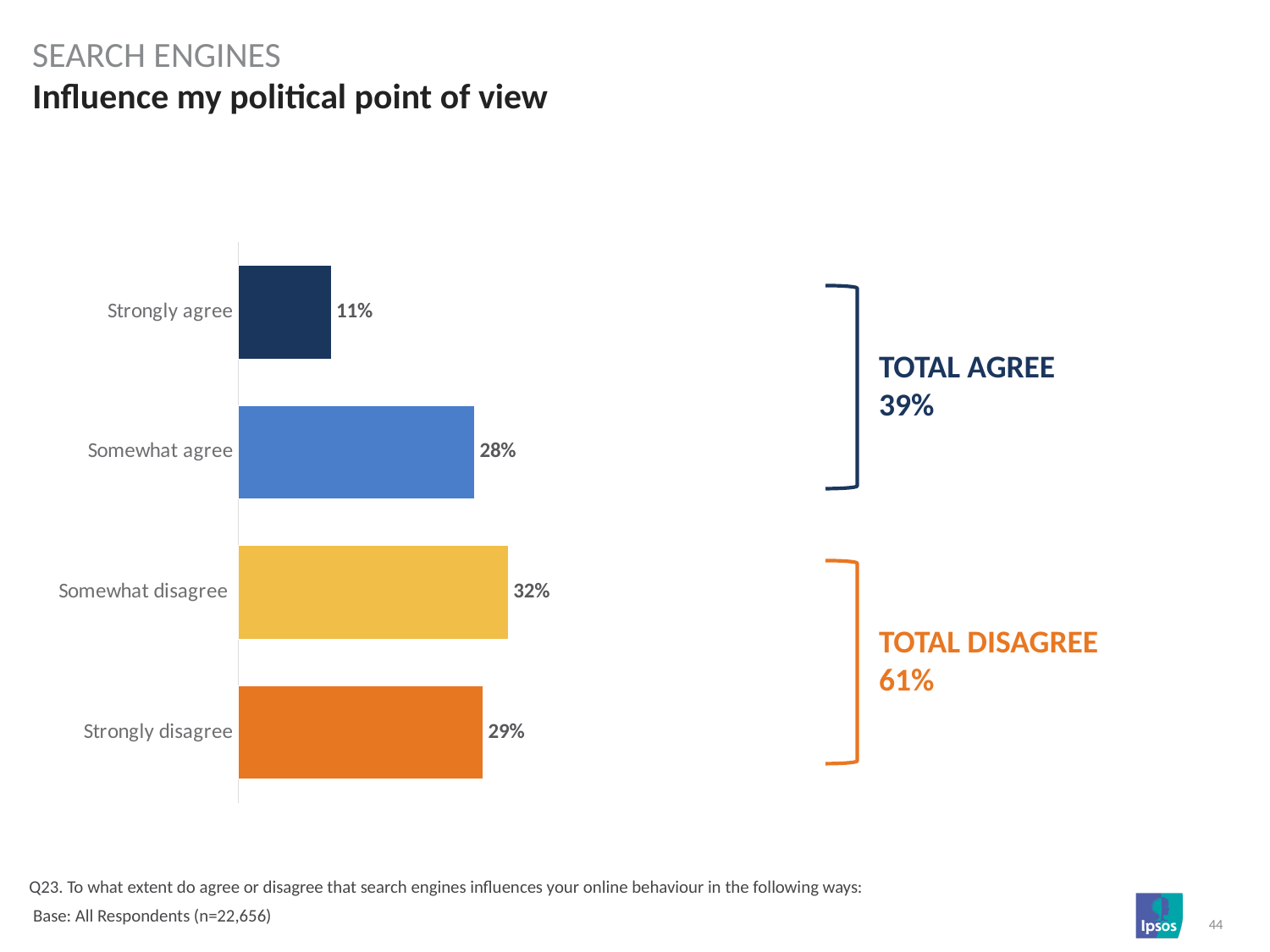

SEARCH ENGINES
# Influence my political point of view

### Chart

| Category | Column1 |
|---|---|
| Strongly agree | 0.11 |
| Somewhat agree | 0.28 |
| Somewhat disagree  | 0.32 |
| Strongly disagree | 0.29 |
TOTAL AGREE
39%

TOTAL DISAGREE
61%
Q23. To what extent do agree or disagree that search engines influences your online behaviour in the following ways:
 Base: All Respondents (n=22,656)